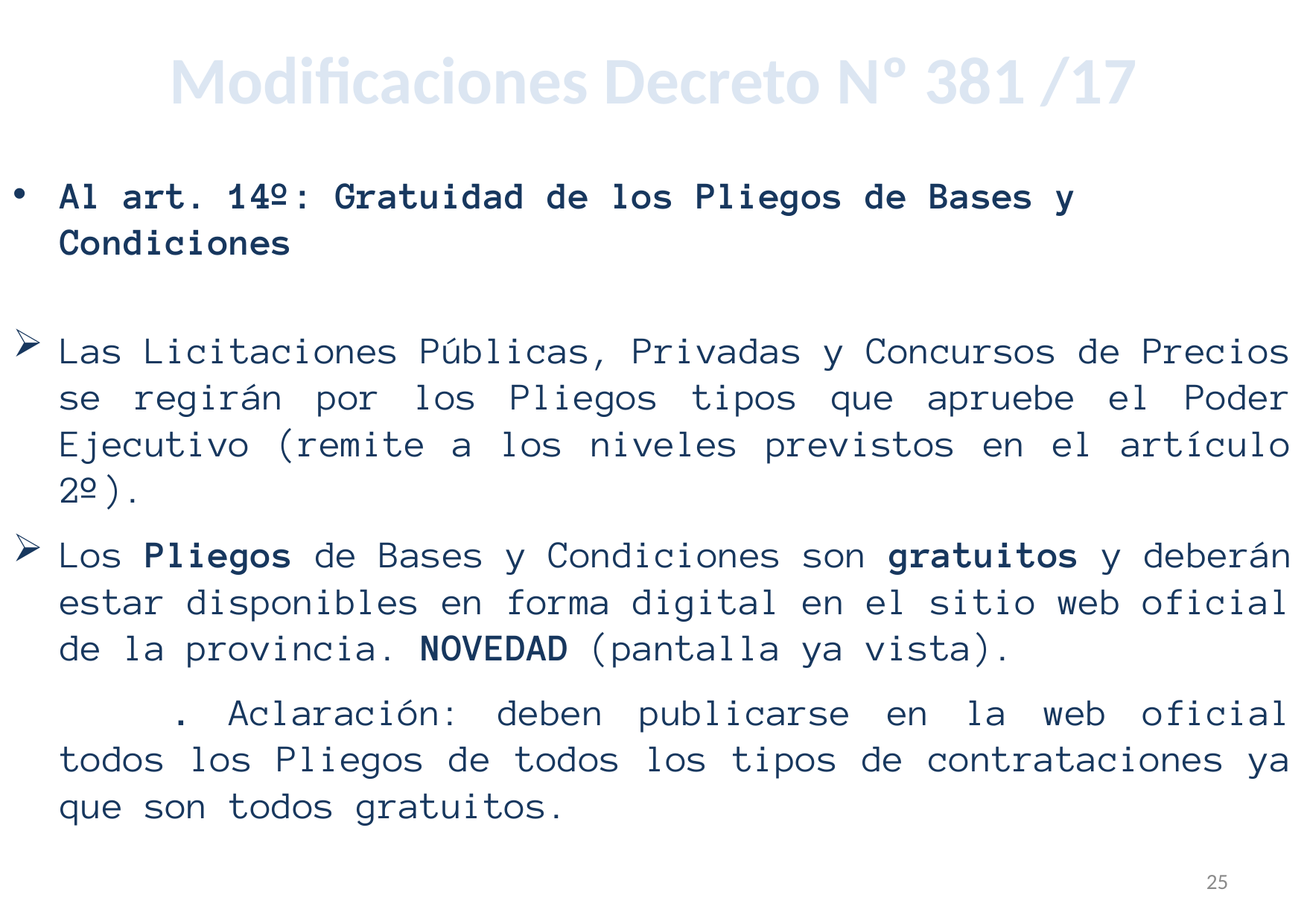

# Modificaciones Decreto Nº 381 /17
Al art. 14º: Gratuidad de los Pliegos de Bases y Condiciones

Las Licitaciones Públicas, Privadas y Concursos de Precios se regirán por los Pliegos tipos que apruebe el Poder Ejecutivo (remite a los niveles previstos en el artículo 2º).
Los Pliegos de Bases y Condiciones son gratuitos y deberán estar disponibles en forma digital en el sitio web oficial de la provincia. NOVEDAD (pantalla ya vista).
		. Aclaración: deben publicarse en la web oficial todos los Pliegos de todos los tipos de contrataciones ya que son todos gratuitos.

25